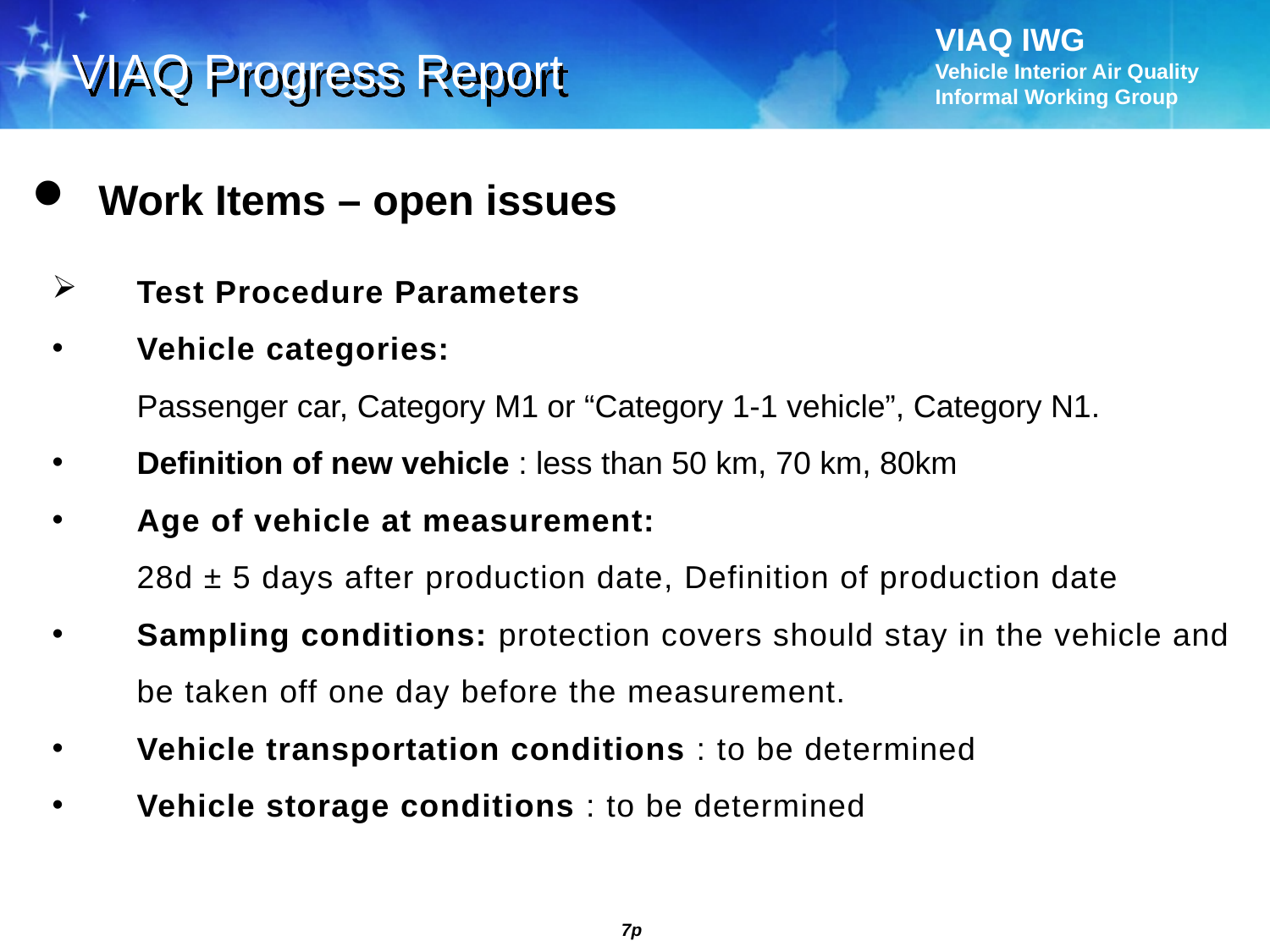

VIAQ Progress Report
  Work Items – open issues
Test Procedure Parameters
Vehicle categories:
	Passenger car, Category M1 or “Category 1-1 vehicle”, Category N1.
Definition of new vehicle : less than 50 km, 70 km, 80km
Age of vehicle at measurement:
	28d ± 5 days after production date, Definition of production date
Sampling conditions: protection covers should stay in the vehicle and be taken off one day before the measurement.
Vehicle transportation conditions : to be determined
Vehicle storage conditions : to be determined